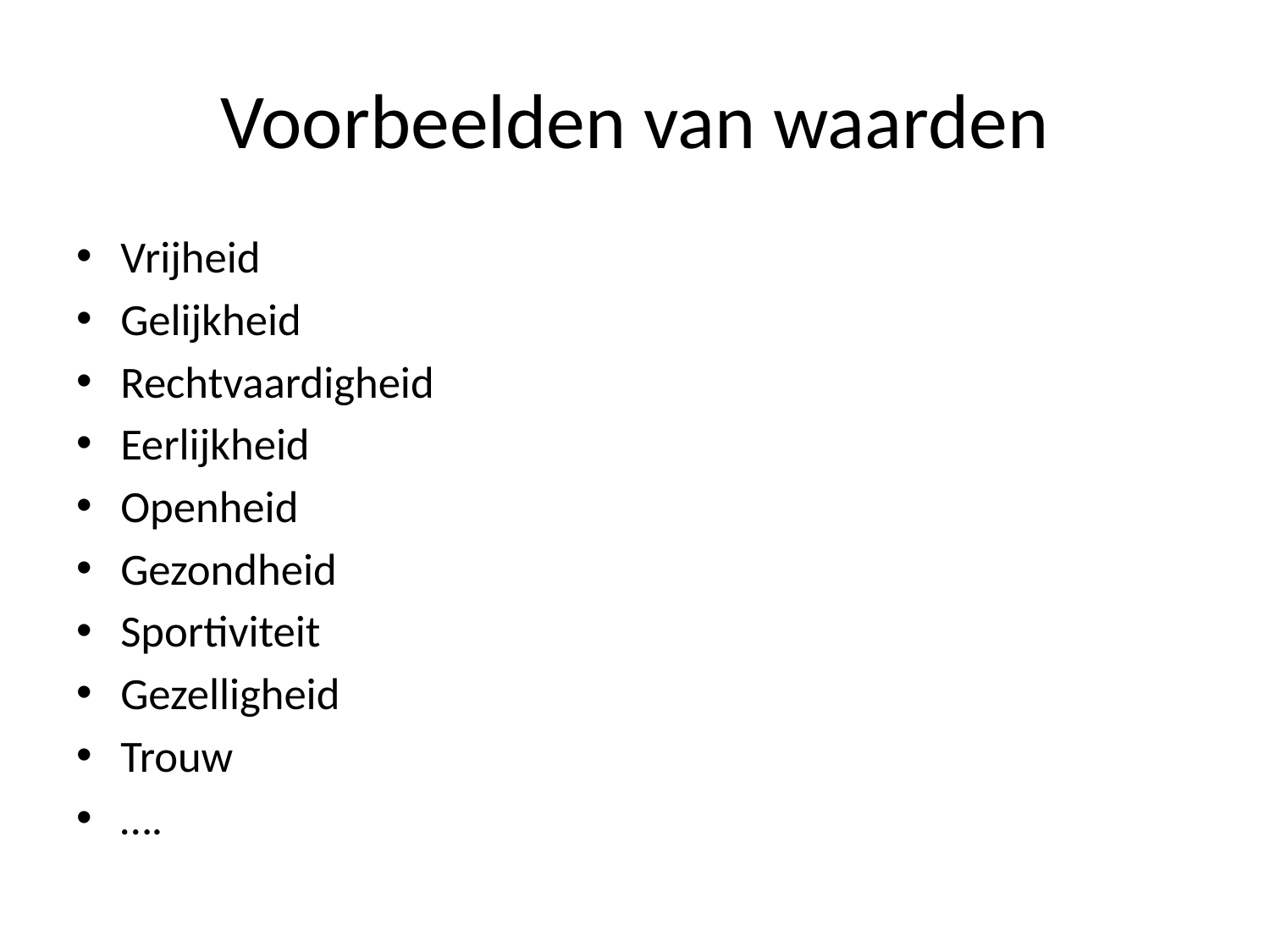

# Voorbeelden van waarden
Vrijheid
Gelijkheid
Rechtvaardigheid
Eerlijkheid
Openheid
Gezondheid
Sportiviteit
Gezelligheid
Trouw
….